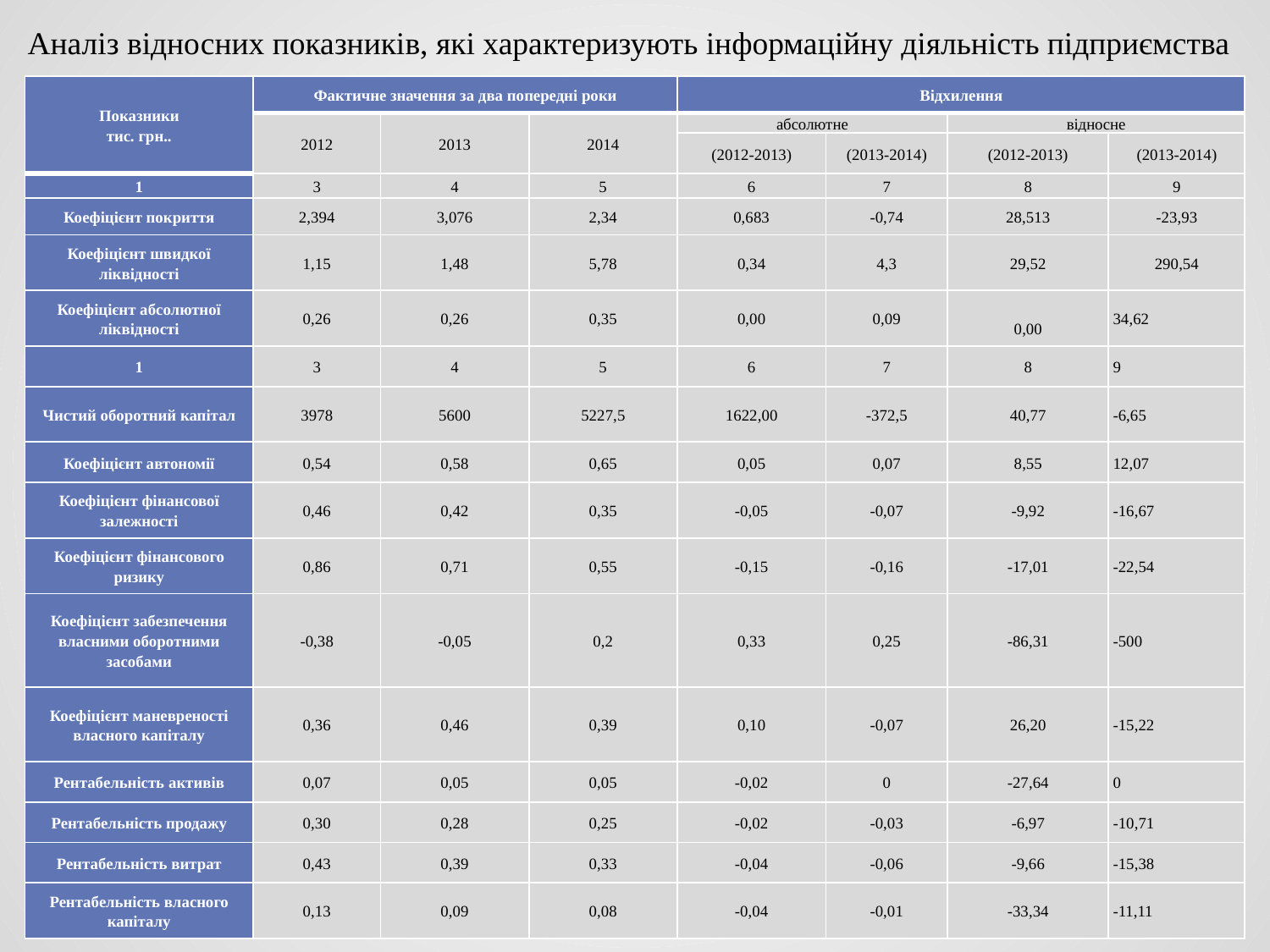

Аналіз відносних показників, які характеризують інформаційну діяльність підприємства

| Показники тис. грн.. | Фактичне значення за два попередні роки |  |  | Відхилення |  |  |  |
| --- | --- | --- | --- | --- | --- | --- | --- |
|  | 2012 | 2013 | 2014 | абсолютне |  | відносне |  |
|  |  |  |  | (2012-2013) | (2013-2014) | (2012-2013) | (2013-2014) |
| 1 | 3 | 4 | 5 | 6 | 7 | 8 | 9 |
| Коефіцієнт покриття | 2,394 | 3,076 | 2,34 | 0,683 | -0,74 | 28,513 | -23,93 |
| Коефіцієнт швидкої ліквідності | 1,15 | 1,48 | 5,78 | 0,34 | 4,3 | 29,52 | 290,54 |
| Коефіцієнт абсолютної ліквідності | 0,26 | 0,26 | 0,35 | 0,00 | 0,09 | 0,00 | 34,62 |
| 1 | 3 | 4 | 5 | 6 | 7 | 8 | 9 |
| Чистий оборотний капітал | 3978 | 5600 | 5227,5 | 1622,00 | -372,5 | 40,77 | -6,65 |
| Коефіцієнт автономії | 0,54 | 0,58 | 0,65 | 0,05 | 0,07 | 8,55 | 12,07 |
| Коефіцієнт фінансової залежності | 0,46 | 0,42 | 0,35 | -0,05 | -0,07 | -9,92 | -16,67 |
| Коефіцієнт фінансового ризику | 0,86 | 0,71 | 0,55 | -0,15 | -0,16 | -17,01 | -22,54 |
| Коефіцієнт забезпечення власними оборотними засобами | -0,38 | -0,05 | 0,2 | 0,33 | 0,25 | -86,31 | -500 |
| Коефіцієнт маневреності власного капіталу | 0,36 | 0,46 | 0,39 | 0,10 | -0,07 | 26,20 | -15,22 |
| Рентабельність активів | 0,07 | 0,05 | 0,05 | -0,02 | 0 | -27,64 | 0 |
| Рентабельність продажу | 0,30 | 0,28 | 0,25 | -0,02 | -0,03 | -6,97 | -10,71 |
| Рентабельність витрат | 0,43 | 0,39 | 0,33 | -0,04 | -0,06 | -9,66 | -15,38 |
| Рентабельність власного капіталу | 0,13 | 0,09 | 0,08 | -0,04 | -0,01 | -33,34 | -11,11 |